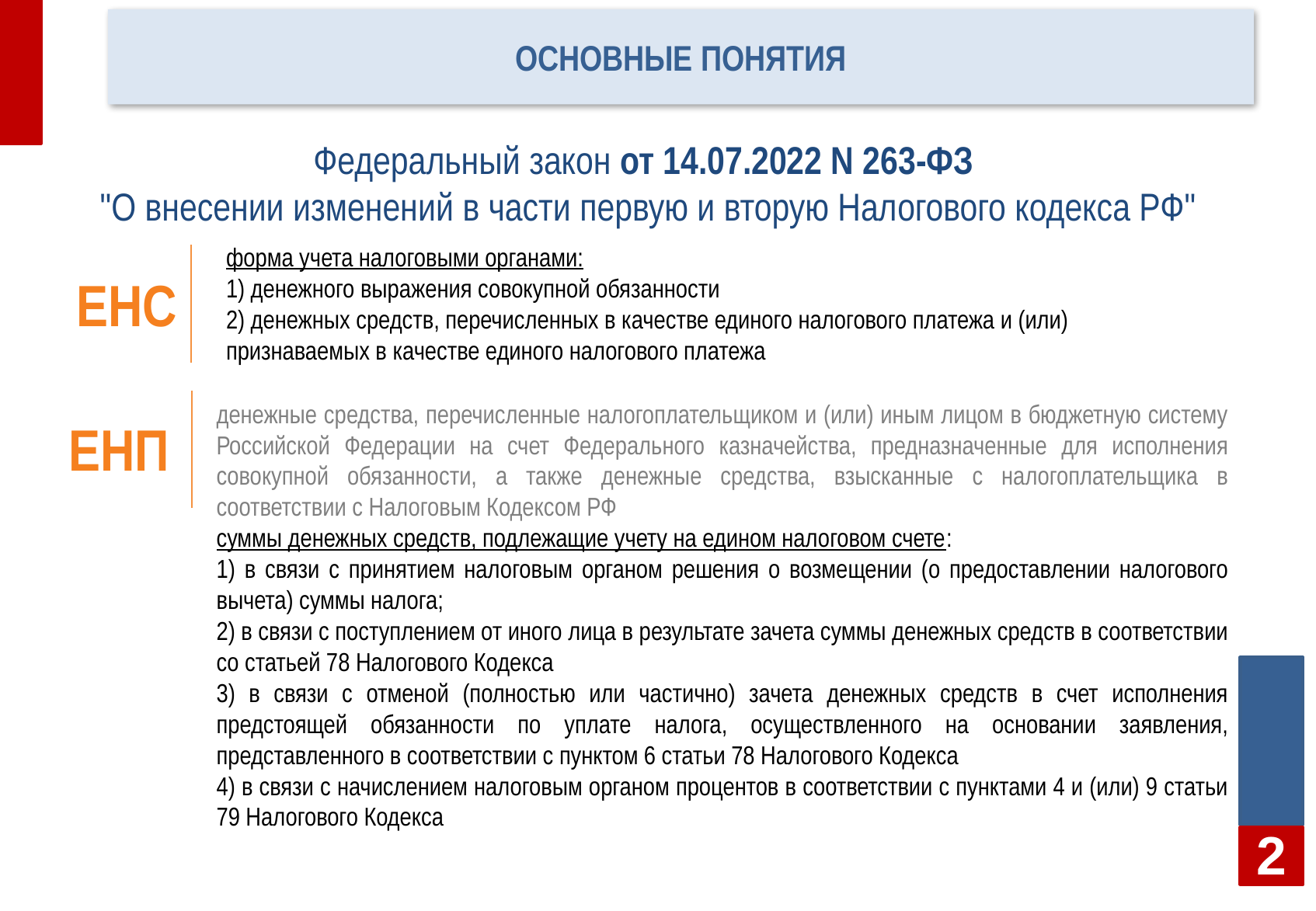

# Основные понятия
Федеральный закон от 14.07.2022 N 263-ФЗ
"О внесении изменений в части первую и вторую Налогового кодекса РФ"
форма учета налоговыми органами:
1) денежного выражения совокупной обязанности
2) денежных средств, перечисленных в качестве единого налогового платежа и (или) признаваемых в качестве единого налогового платежа
ЕНС
денежные средства, перечисленные налогоплательщиком и (или) иным лицом в бюджетную систему Российской Федерации на счет Федерального казначейства, предназначенные для исполнения совокупной обязанности, а также денежные средства, взысканные с налогоплательщика в соответствии с Налоговым Кодексом РФ
суммы денежных средств, подлежащие учету на едином налоговом счете:
1) в связи с принятием налоговым органом решения о возмещении (о предоставлении налогового вычета) суммы налога;
2) в связи с поступлением от иного лица в результате зачета суммы денежных средств в соответствии со статьей 78 Налогового Кодекса
3) в связи с отменой (полностью или частично) зачета денежных средств в счет исполнения предстоящей обязанности по уплате налога, осуществленного на основании заявления, представленного в соответствии с пунктом 6 статьи 78 Налогового Кодекса
4) в связи с начислением налоговым органом процентов в соответствии с пунктами 4 и (или) 9 статьи 79 Налогового Кодекса
ЕНП
Долг по налогам
2